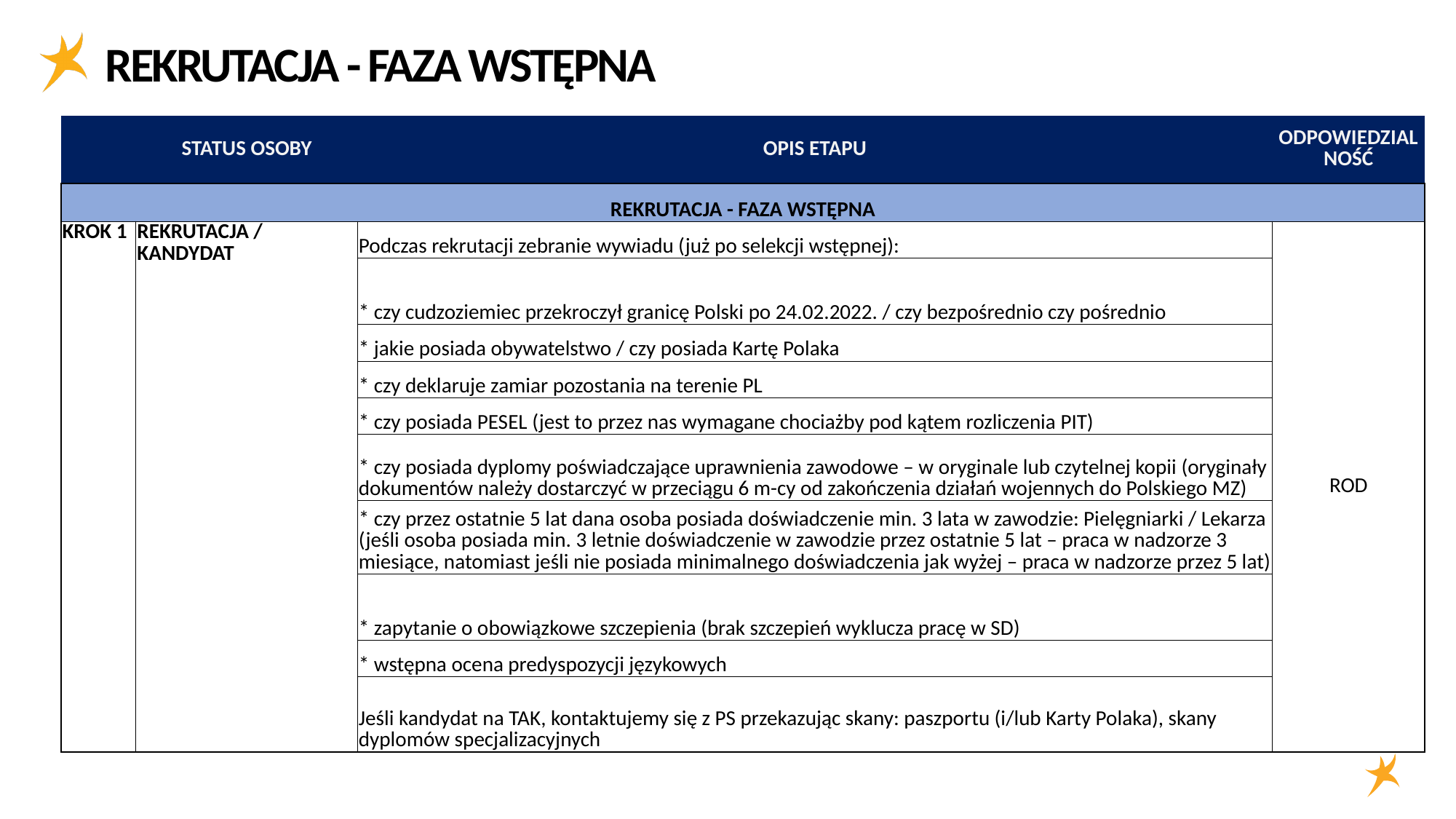

# REKRUTACJA - FAZA WSTĘPNA
|  | STATUS OSOBY | OPIS ETAPU | ODPOWIEDZIALNOŚĆ |
| --- | --- | --- | --- |
| REKRUTACJA - FAZA WSTĘPNA |  |  |  |
| KROK 1 | REKRUTACJA / KANDYDAT | Podczas rekrutacji zebranie wywiadu (już po selekcji wstępnej): | ROD |
|  |  | \* czy cudzoziemiec przekroczył granicę Polski po 24.02.2022. / czy bezpośrednio czy pośrednio |  |
|  |  | \* jakie posiada obywatelstwo / czy posiada Kartę Polaka |  |
|  |  | \* czy deklaruje zamiar pozostania na terenie PL |  |
|  |  | \* czy posiada PESEL (jest to przez nas wymagane chociażby pod kątem rozliczenia PIT) |  |
|  |  | \* czy posiada dyplomy poświadczające uprawnienia zawodowe – w oryginale lub czytelnej kopii (oryginały dokumentów należy dostarczyć w przeciągu 6 m-cy od zakończenia działań wojennych do Polskiego MZ) |  |
|  |  | \* czy przez ostatnie 5 lat dana osoba posiada doświadczenie min. 3 lata w zawodzie: Pielęgniarki / Lekarza (jeśli osoba posiada min. 3 letnie doświadczenie w zawodzie przez ostatnie 5 lat – praca w nadzorze 3 miesiące, natomiast jeśli nie posiada minimalnego doświadczenia jak wyżej – praca w nadzorze przez 5 lat) |  |
|  |  | \* zapytanie o obowiązkowe szczepienia (brak szczepień wyklucza pracę w SD) |  |
|  |  | \* wstępna ocena predyspozycji językowych |  |
|  |  | Jeśli kandydat na TAK, kontaktujemy się z PS przekazując skany: paszportu (i/lub Karty Polaka), skany dyplomów specjalizacyjnych |  |